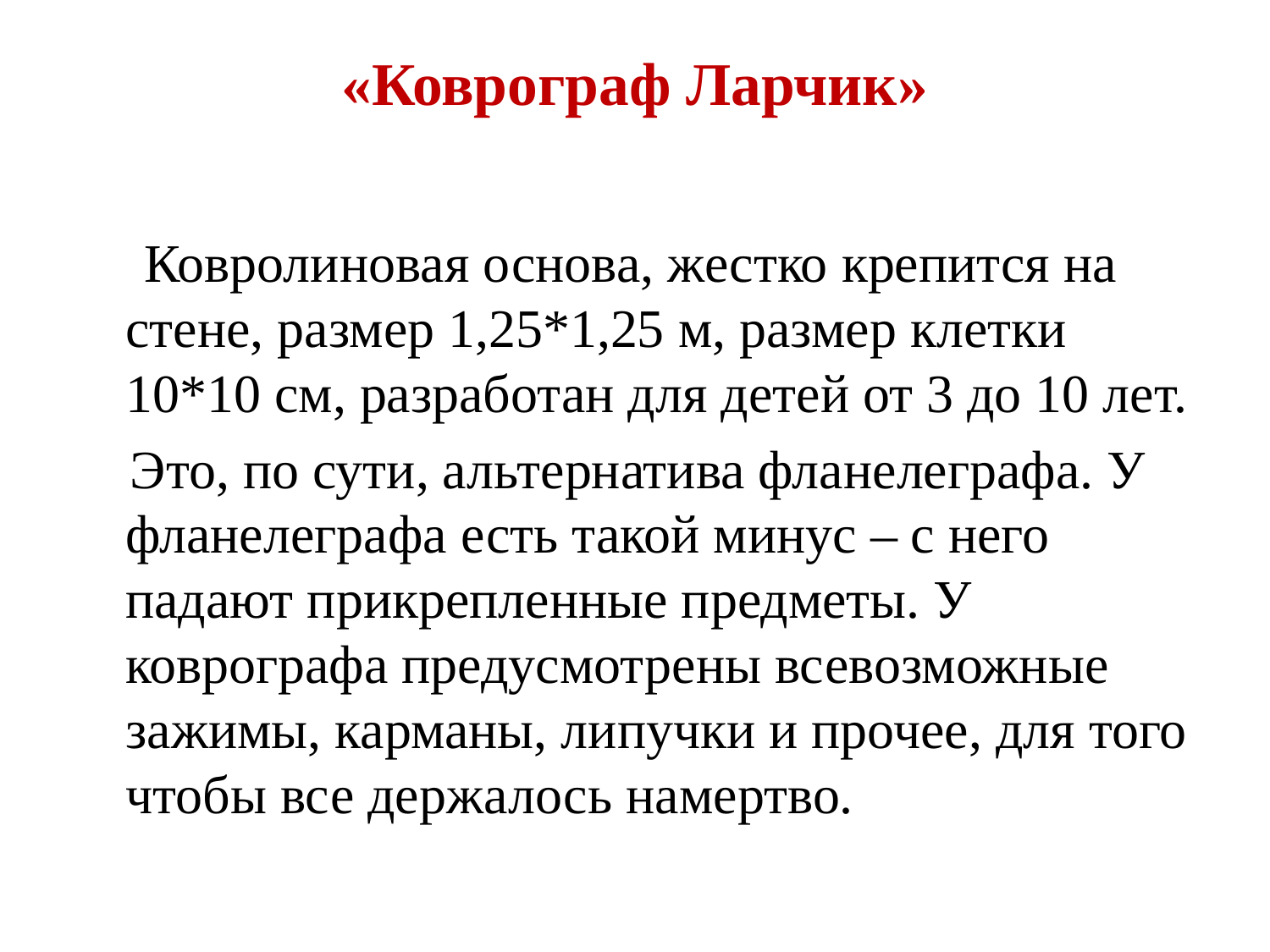

# «Коврограф Ларчик»
     Ковролиновая основа, жестко крепится на стене, размер 1,25*1,25 м, размер клетки 10*10 см, разработан для детей от 3 до 10 лет.
    Это, по сути, альтернатива фланелеграфа. У фланелеграфа есть такой минус – с него падают прикрепленные предметы. У коврографа предусмотрены всевозможные зажимы, карманы, липучки и прочее, для того чтобы все держалось намертво.